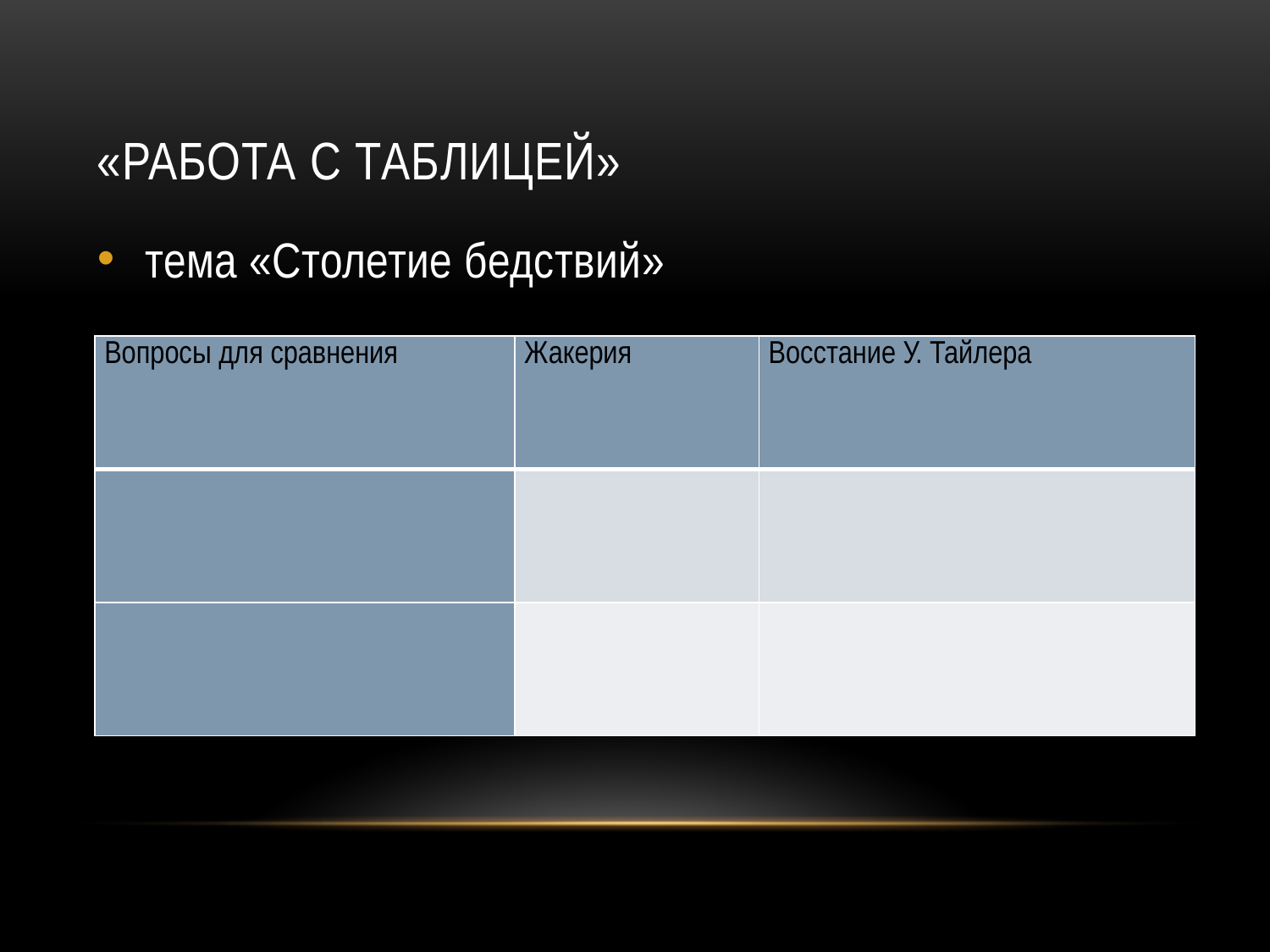

# «Работа с таблицей»
тема «Столетие бедствий»

| Вопросы для сравнения | Жакерия | Восстание У. Тайлера |
| --- | --- | --- |
|  |  |  |
|  |  |  |